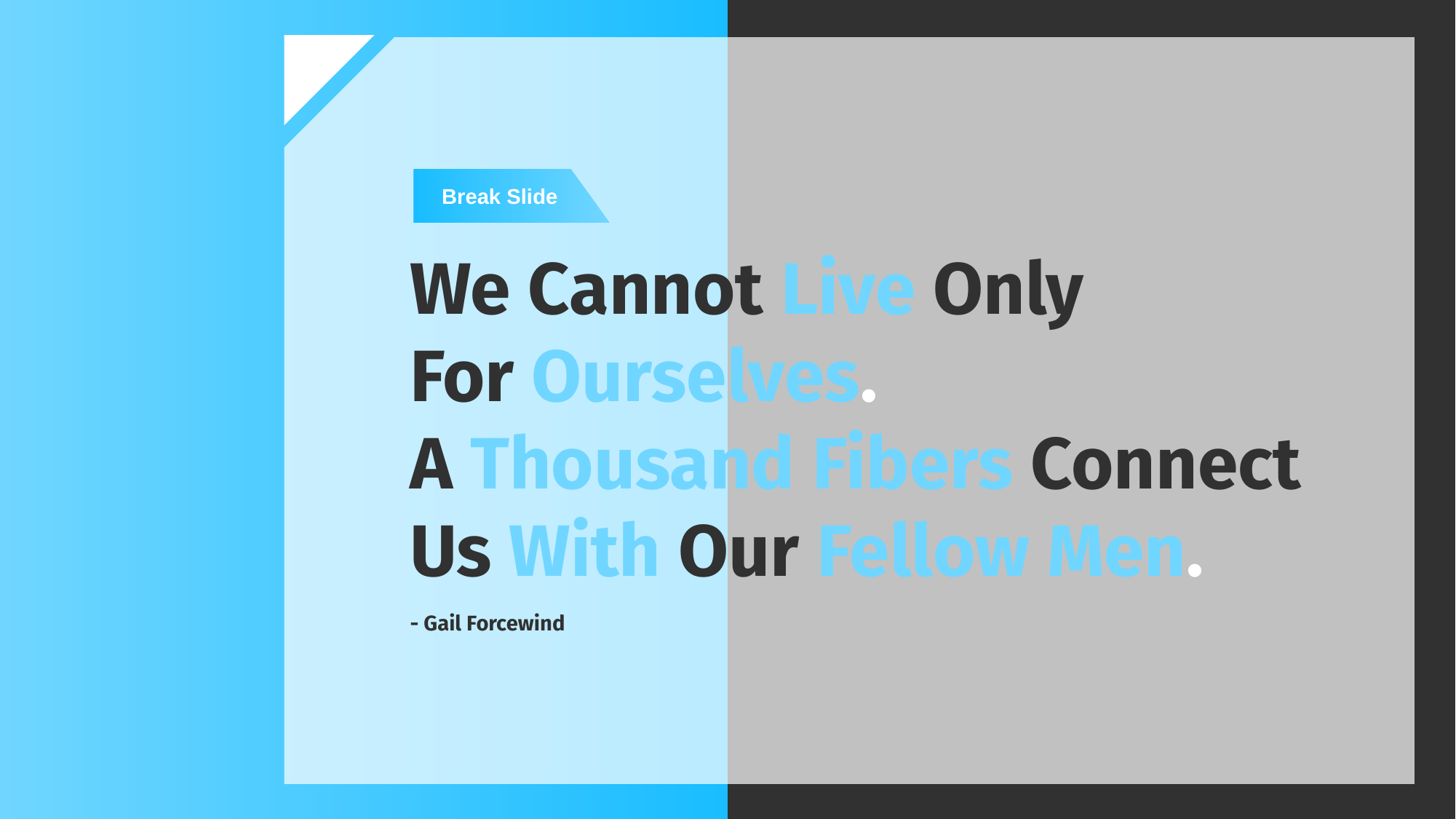

Break Slide
We Cannot Live Only
For Ourselves.
A Thousand Fibers Connect Us With Our Fellow Men.
- Gail Forcewind